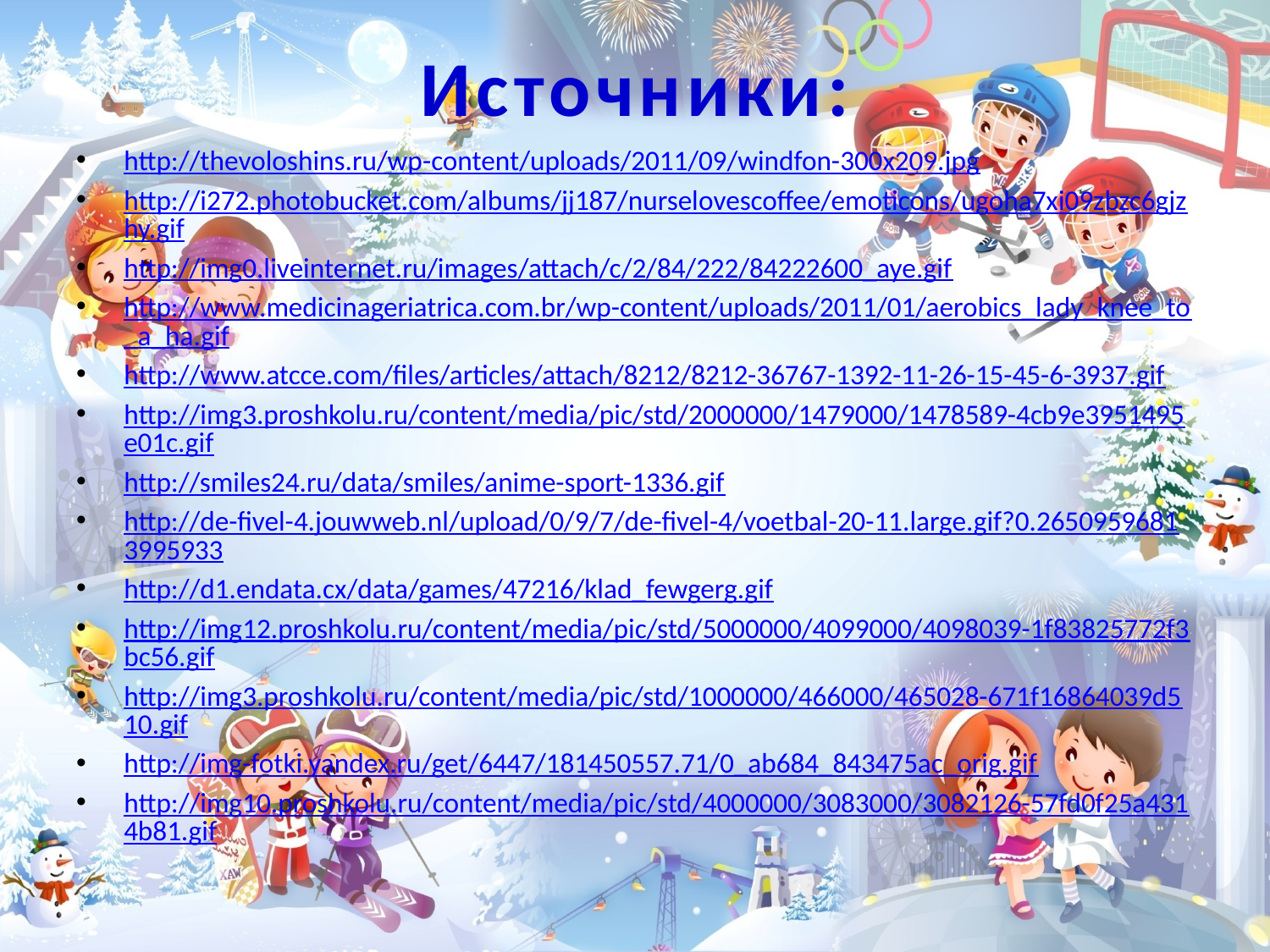

# Источники:
http://thevoloshins.ru/wp-content/uploads/2011/09/windfon-300x209.jpg
http://i272.photobucket.com/albums/jj187/nurselovescoffee/emoticons/ugoha7xi09zbzc6gjzhy.gif
http://img0.liveinternet.ru/images/attach/c/2/84/222/84222600_aye.gif
http://www.medicinageriatrica.com.br/wp-content/uploads/2011/01/aerobics_lady_knee_to_a_ha.gif
http://www.atcce.com/files/articles/attach/8212/8212-36767-1392-11-26-15-45-6-3937.gif
http://img3.proshkolu.ru/content/media/pic/std/2000000/1479000/1478589-4cb9e3951495e01c.gif
http://smiles24.ru/data/smiles/anime-sport-1336.gif
http://de-fivel-4.jouwweb.nl/upload/0/9/7/de-fivel-4/voetbal-20-11.large.gif?0.26509596813995933
http://d1.endata.cx/data/games/47216/klad_fewgerg.gif
http://img12.proshkolu.ru/content/media/pic/std/5000000/4099000/4098039-1f83825772f3bc56.gif
http://img3.proshkolu.ru/content/media/pic/std/1000000/466000/465028-671f16864039d510.gif
http://img-fotki.yandex.ru/get/6447/181450557.71/0_ab684_843475ac_orig.gif
http://img10.proshkolu.ru/content/media/pic/std/4000000/3083000/3082126-57fd0f25a4314b81.gif